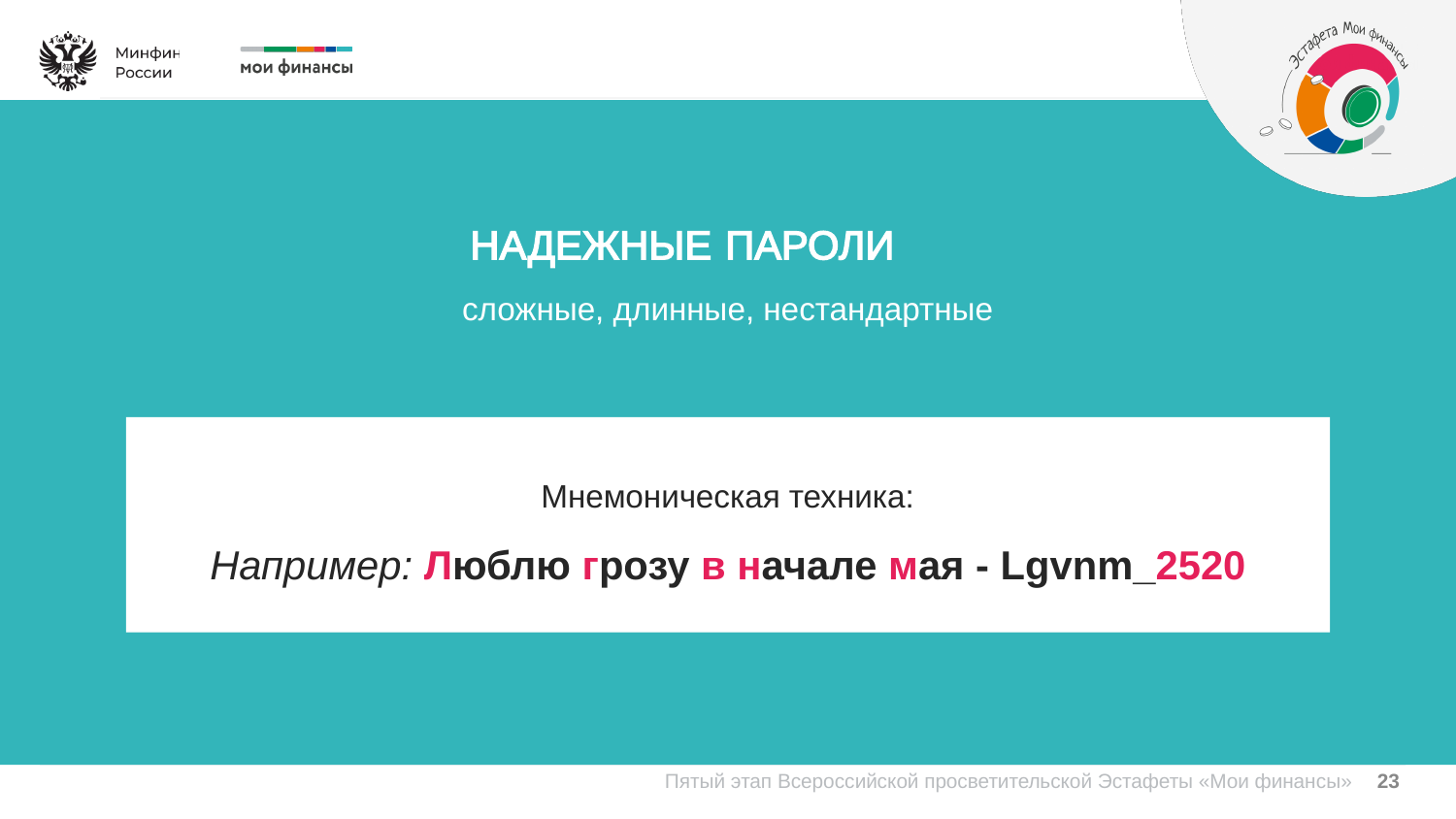

НАДЕЖНЫЕ ПАРОЛИ
сложные, длинные, нестандартные

Мнемоническая техника:
Например: Люблю грозу в начале мая - Lgvnm_2520
23